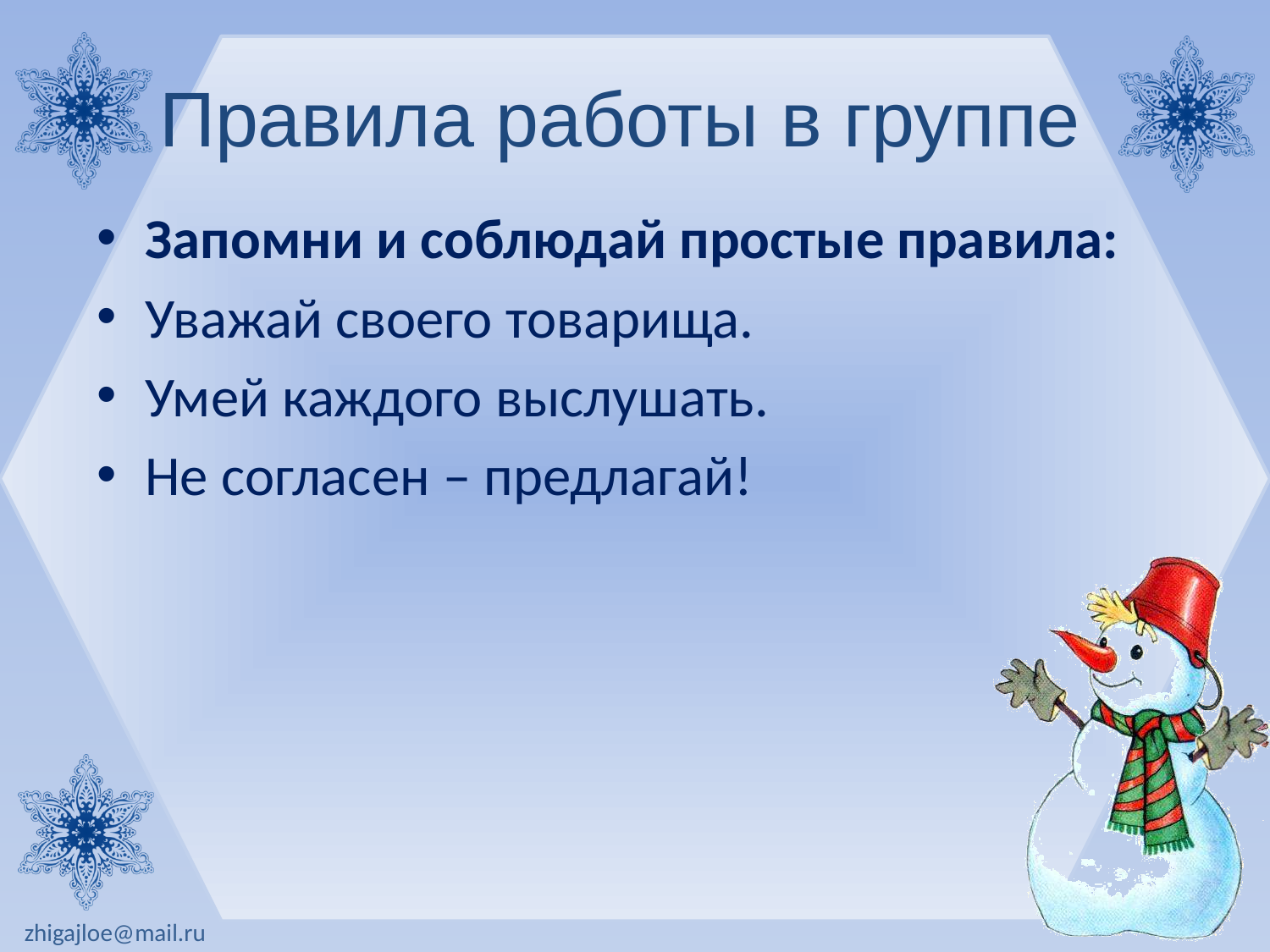

# Правила работы в группе
Запомни и соблюдай простые правила:
Уважай своего товарища.
Умей каждого выслушать.
Не согласен – предлагай!